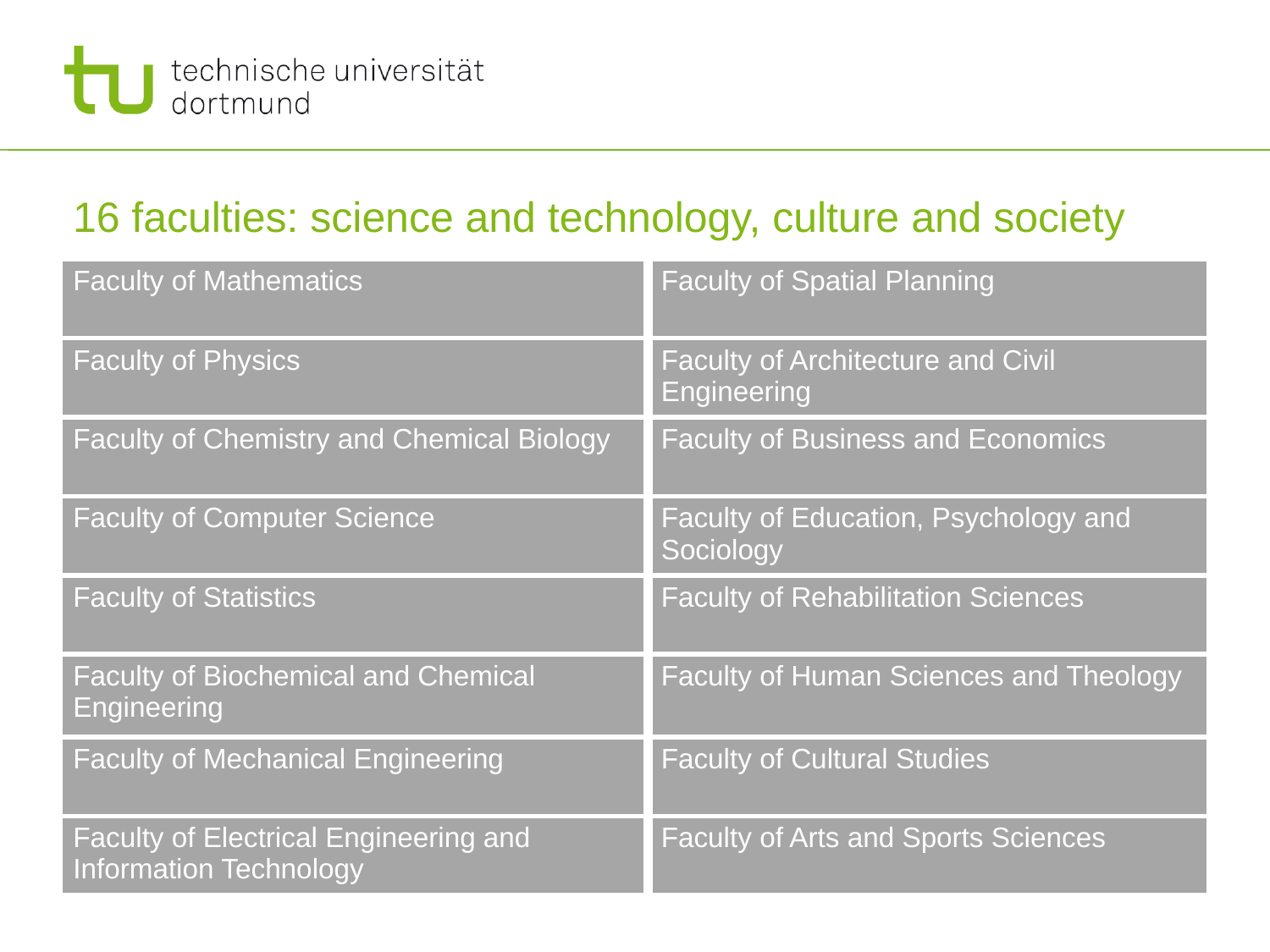

# 16 faculties: science and technology, culture and society
| Faculty of Mathematics | Faculty of Spatial Planning |
| --- | --- |
| Faculty of Physics | Faculty of Architecture and Civil Engineering |
| Faculty of Chemistry and Chemical Biology | Faculty of Business and Economics |
| Faculty of Computer Science | Faculty of Education, Psychology and Sociology |
| Faculty of Statistics | Faculty of Rehabilitation Sciences |
| Faculty of Biochemical and Chemical Engineering | Faculty of Human Sciences and Theology |
| Faculty of Mechanical Engineering | Faculty of Cultural Studies |
| Faculty of Electrical Engineering and Information Technology | Faculty of Arts and Sports Sciences |